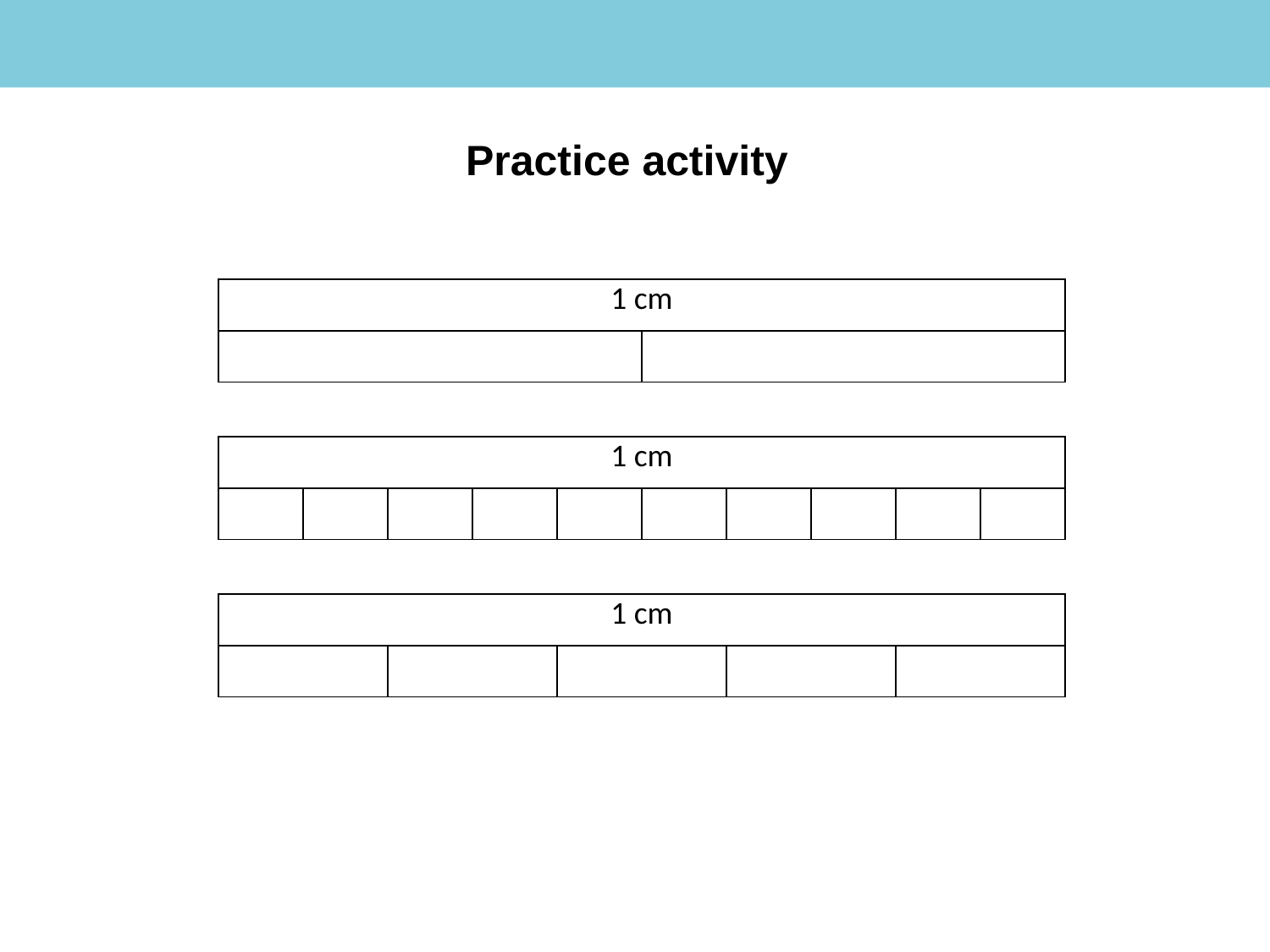

Practice activity
| 1 cm |  |
| --- | --- |
|  |  |
| 1 cm |  |  |  |  |  |  |  |  |  |
| --- | --- | --- | --- | --- | --- | --- | --- | --- | --- |
|  |  |  |  |  |  |  |  |  |  |
| 1 cm |  |  |  |  |
| --- | --- | --- | --- | --- |
|  |  |  |  |  |